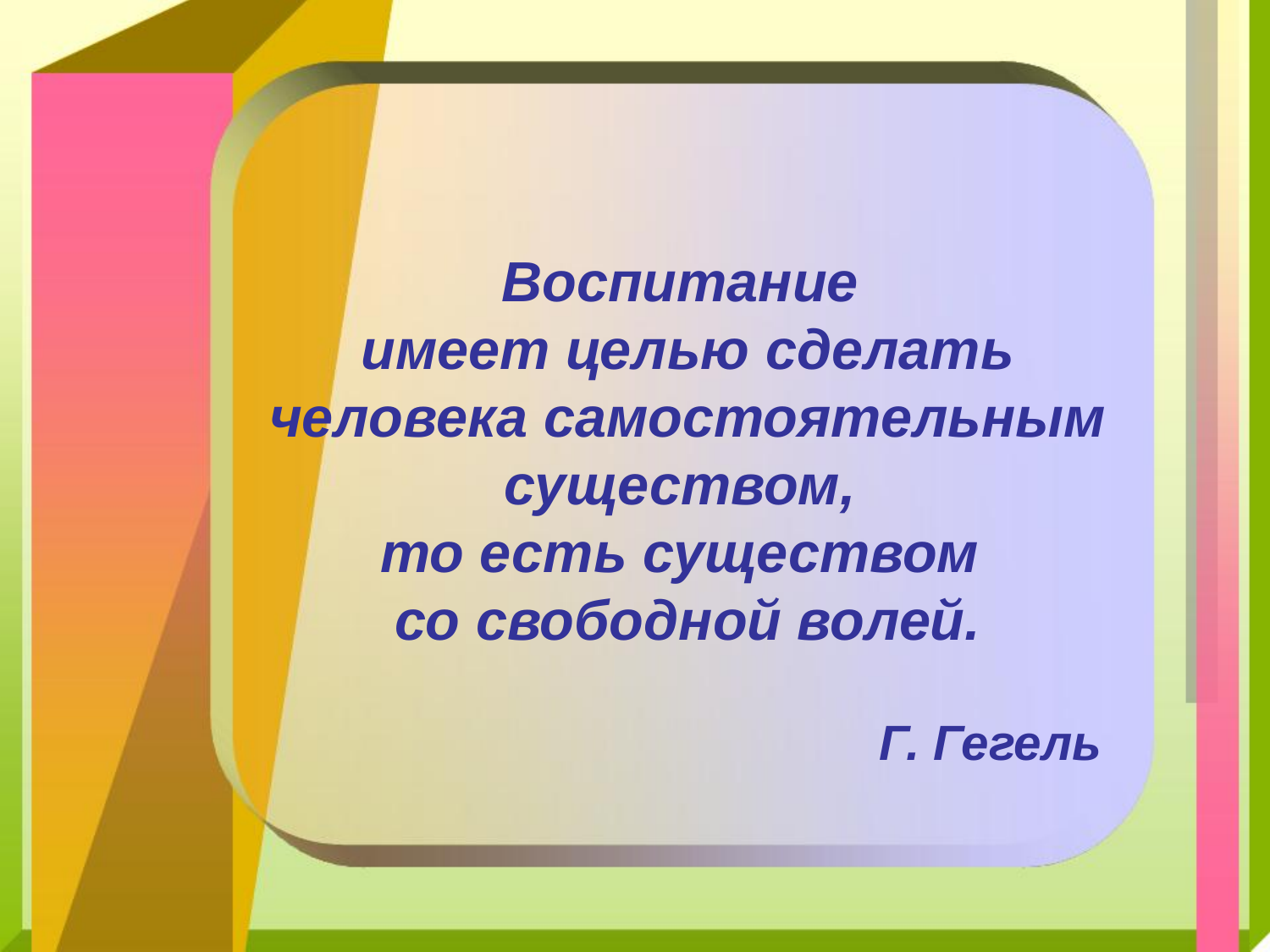

# Воспитание имеет целью сделать человека самостоятельным существом, то есть существом со свободной волей. Г. Гегель